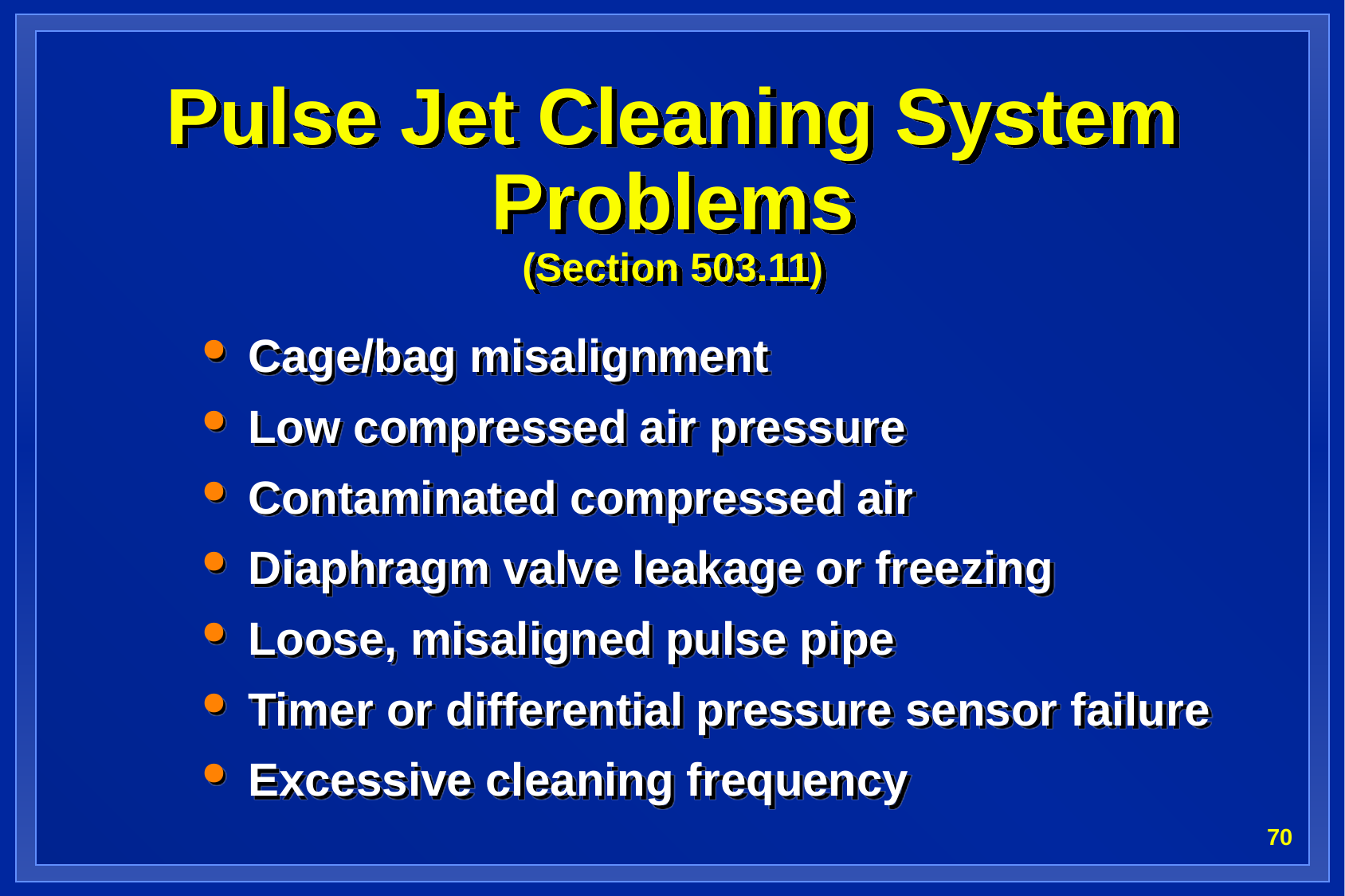

# Pulse Jet Cleaning System Problems (Section 503.11)
Cage/bag misalignment
Low compressed air pressure
Contaminated compressed air
Diaphragm valve leakage or freezing
Loose, misaligned pulse pipe
Timer or differential pressure sensor failure
Excessive cleaning frequency
70